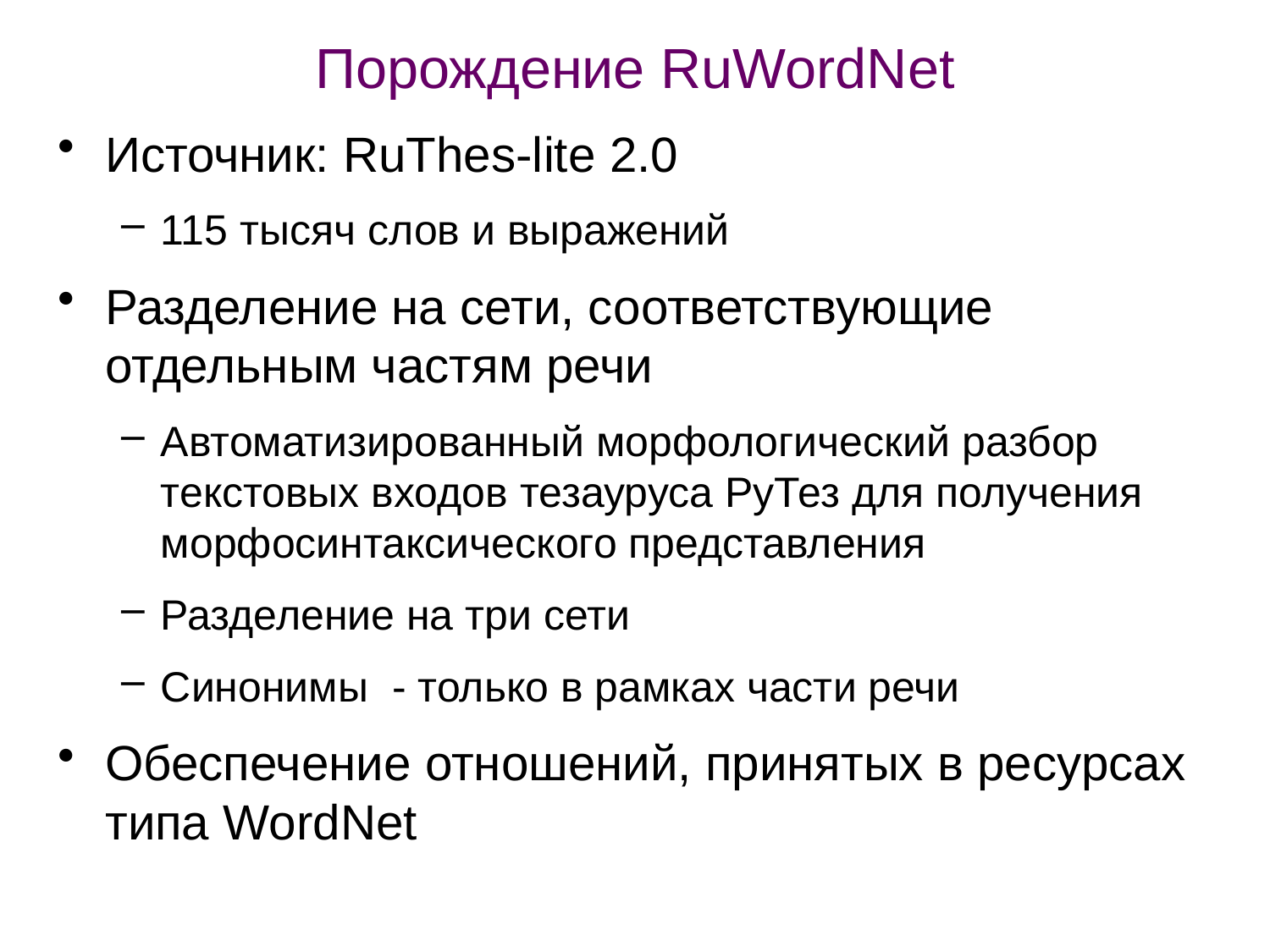

# Порождение RuWordNet
Источник: RuThes-lite 2.0
115 тысяч слов и выражений
Разделение на сети, соответствующие отдельным частям речи
Автоматизированный морфологический разбор текстовых входов тезауруса РуТез для получения морфосинтаксического представления
Разделение на три сети
Синонимы  - только в рамках части речи
Обеспечение отношений, принятых в ресурсах типа WordNet